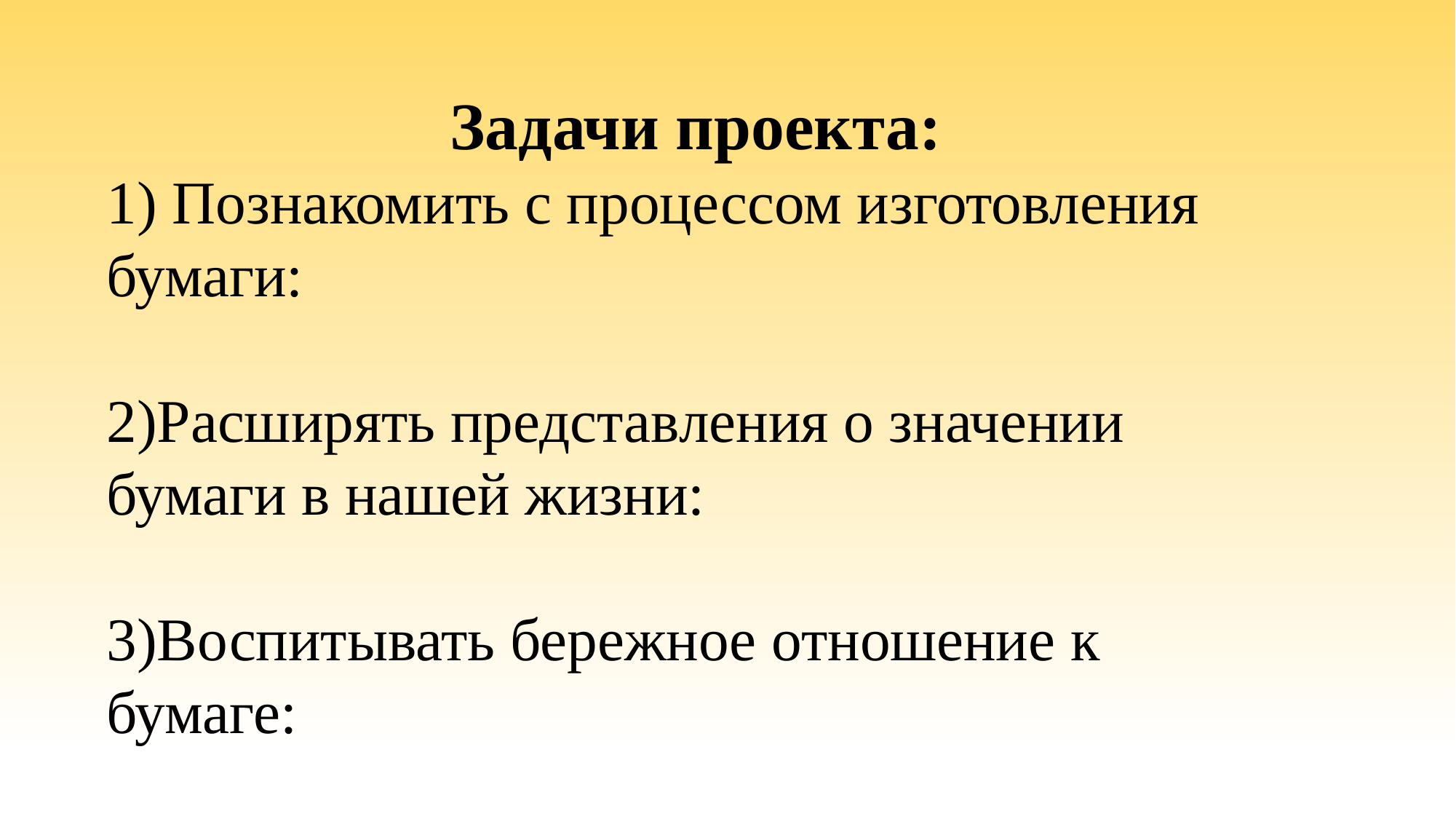

Задачи проекта:
1) Познакомить с процессом изготовления бумаги:

2)Расширять представления о значении бумаги в нашей жизни:

3)Воспитывать бережное отношение к бумаге: